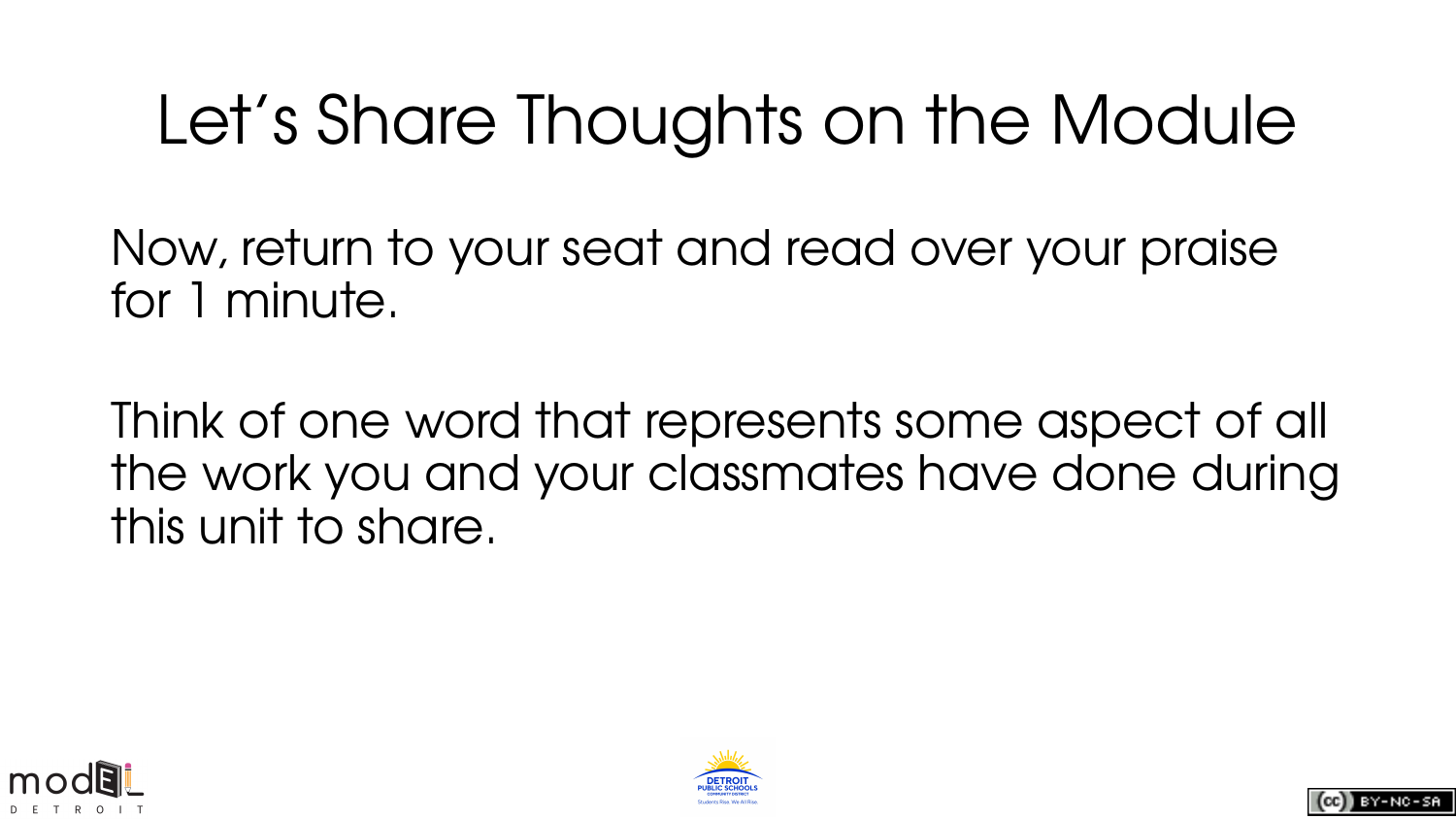

# Let’s Share Thoughts on the Module
Now, return to your seat and read over your praise for 1 minute.
Think of one word that represents some aspect of all the work you and your classmates have done during this unit to share.